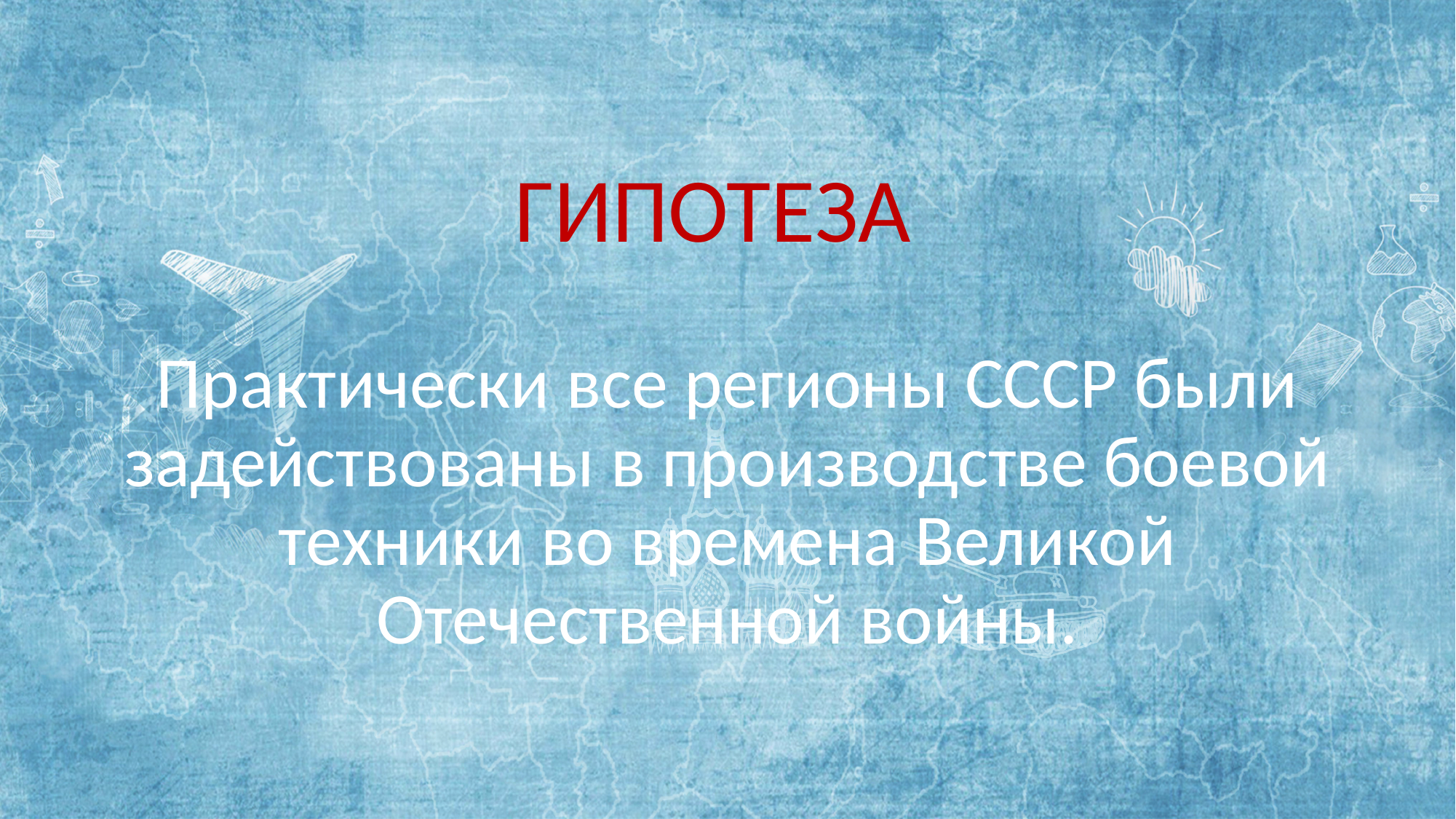

# ГИПОТЕЗА
Практически все регионы СССР были задействованы в производстве боевой техники во времена Великой Отечественной войны.